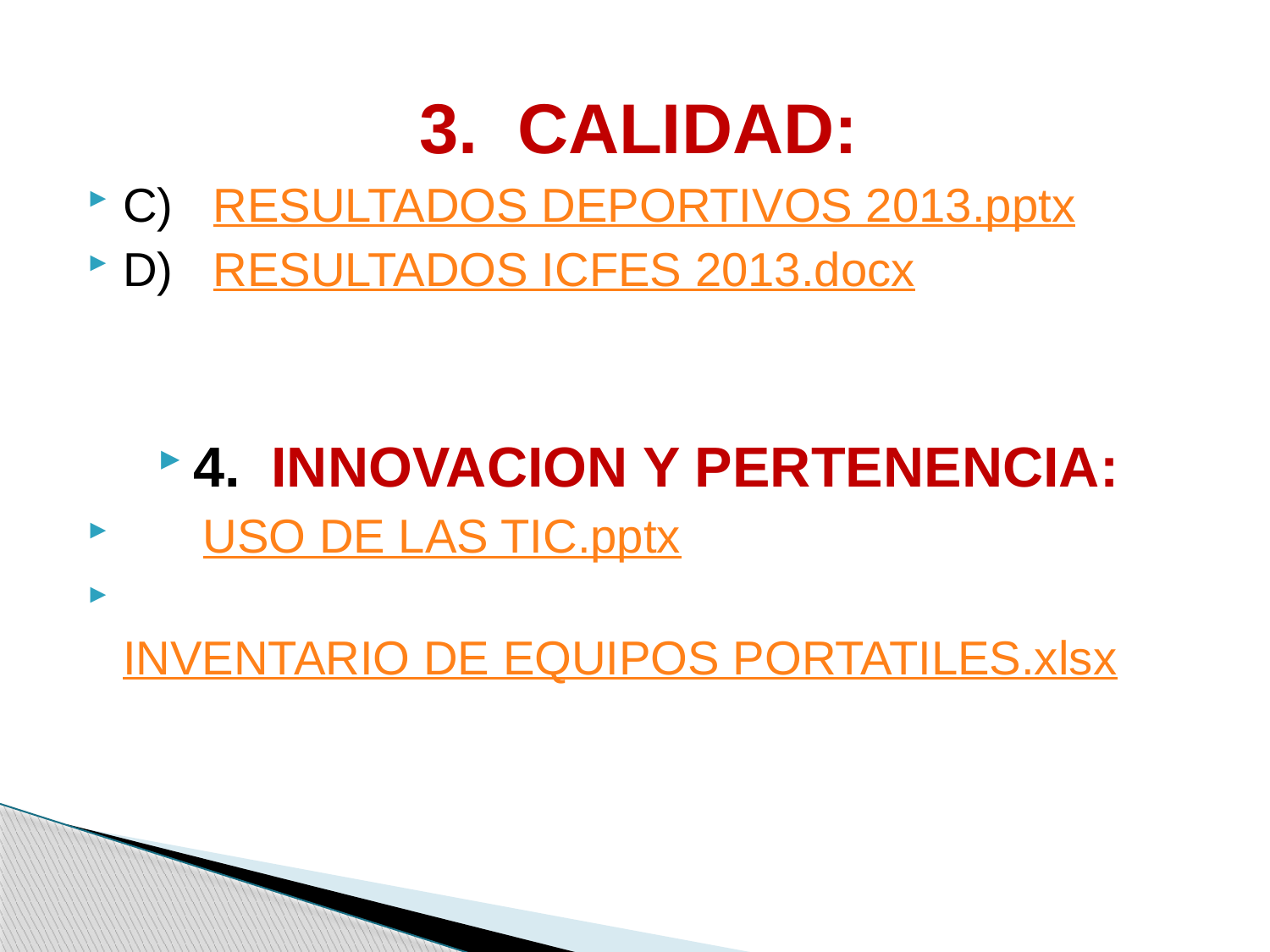

3.  CALIDAD:
C)   RESULTADOS DEPORTIVOS 2013.pptx
D)   RESULTADOS ICFES 2013.docx

4.  INNOVACION Y PERTENENCIA:
      USO DE LAS TIC.pptx
      INVENTARIO DE EQUIPOS PORTATILES.xlsx